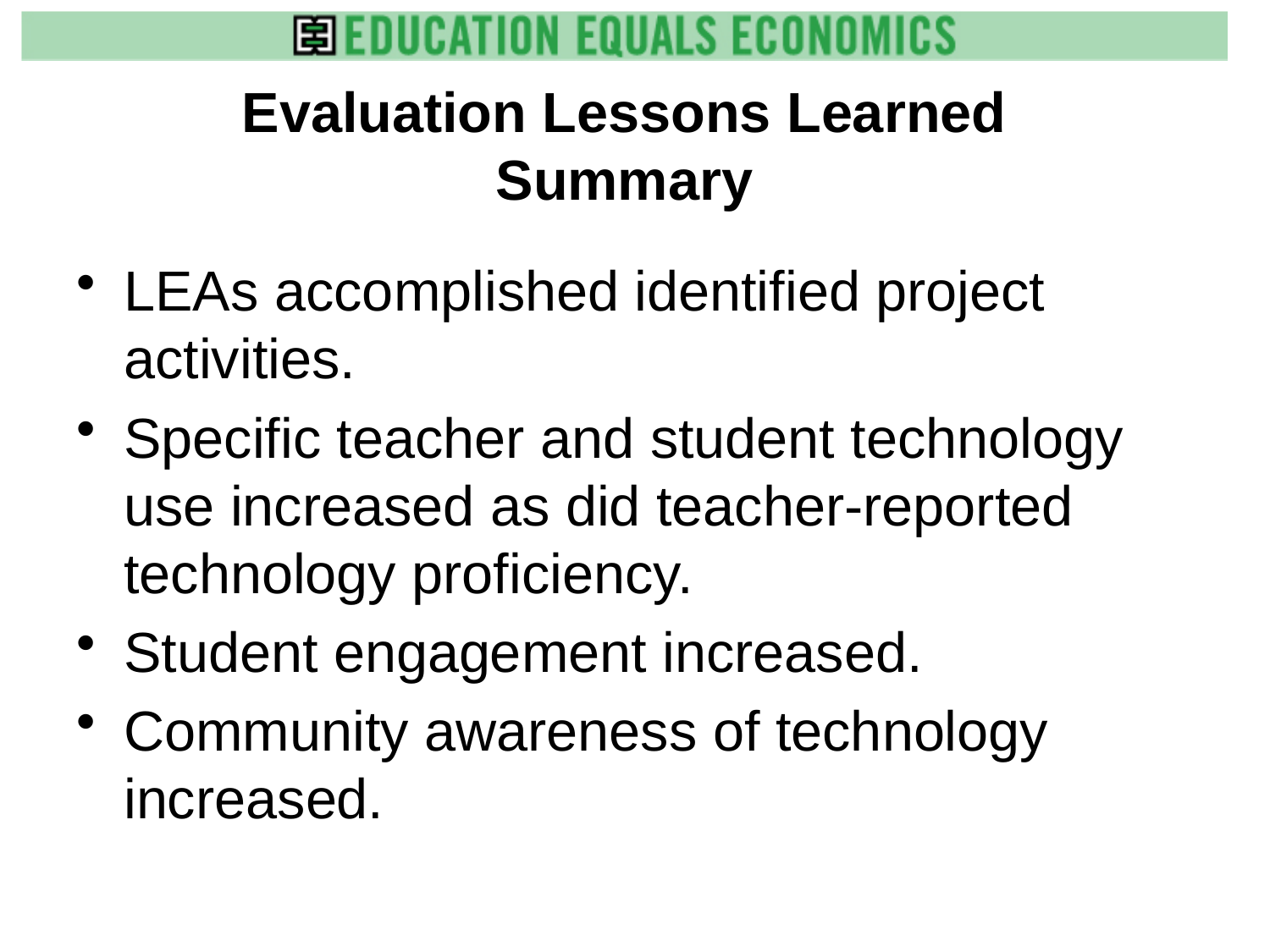

Evaluation Lessons Learned
Summary
LEAs accomplished identified project activities.
Specific teacher and student technology use increased as did teacher-reported technology proficiency.
Student engagement increased.
Community awareness of technology increased.